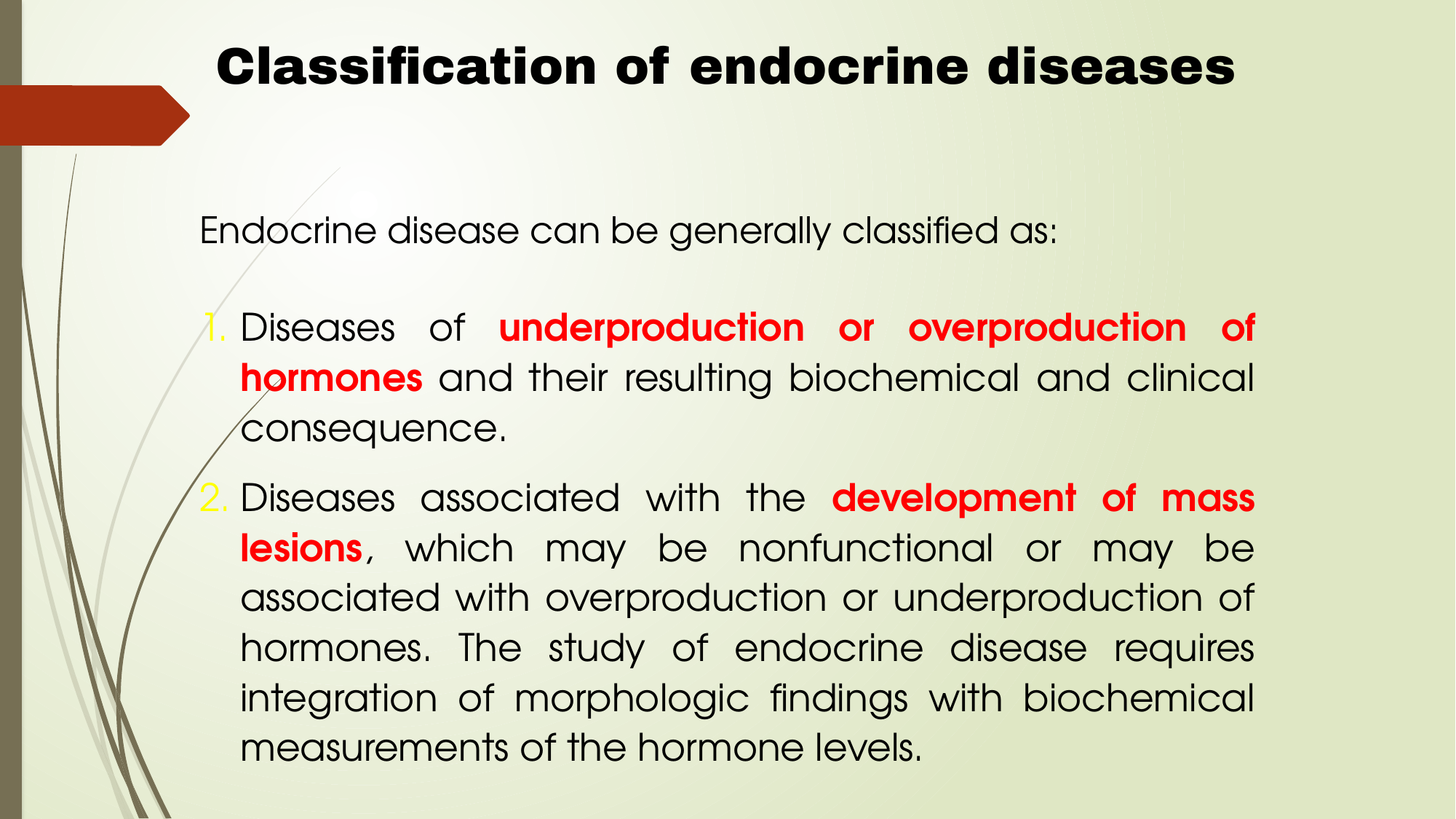

Classification of endocrine diseases
Endocrine disease can be generally classified as:

Diseases of underproduction or overproduction of hormones and their resulting biochemical and clinical consequence.

Diseases associated with the development of mass lesions, which may be nonfunctional or may be associated with overproduction or underproduction of hormones. The study of endocrine disease requires integration of morphologic findings with biochemical measurements of the hormone levels.